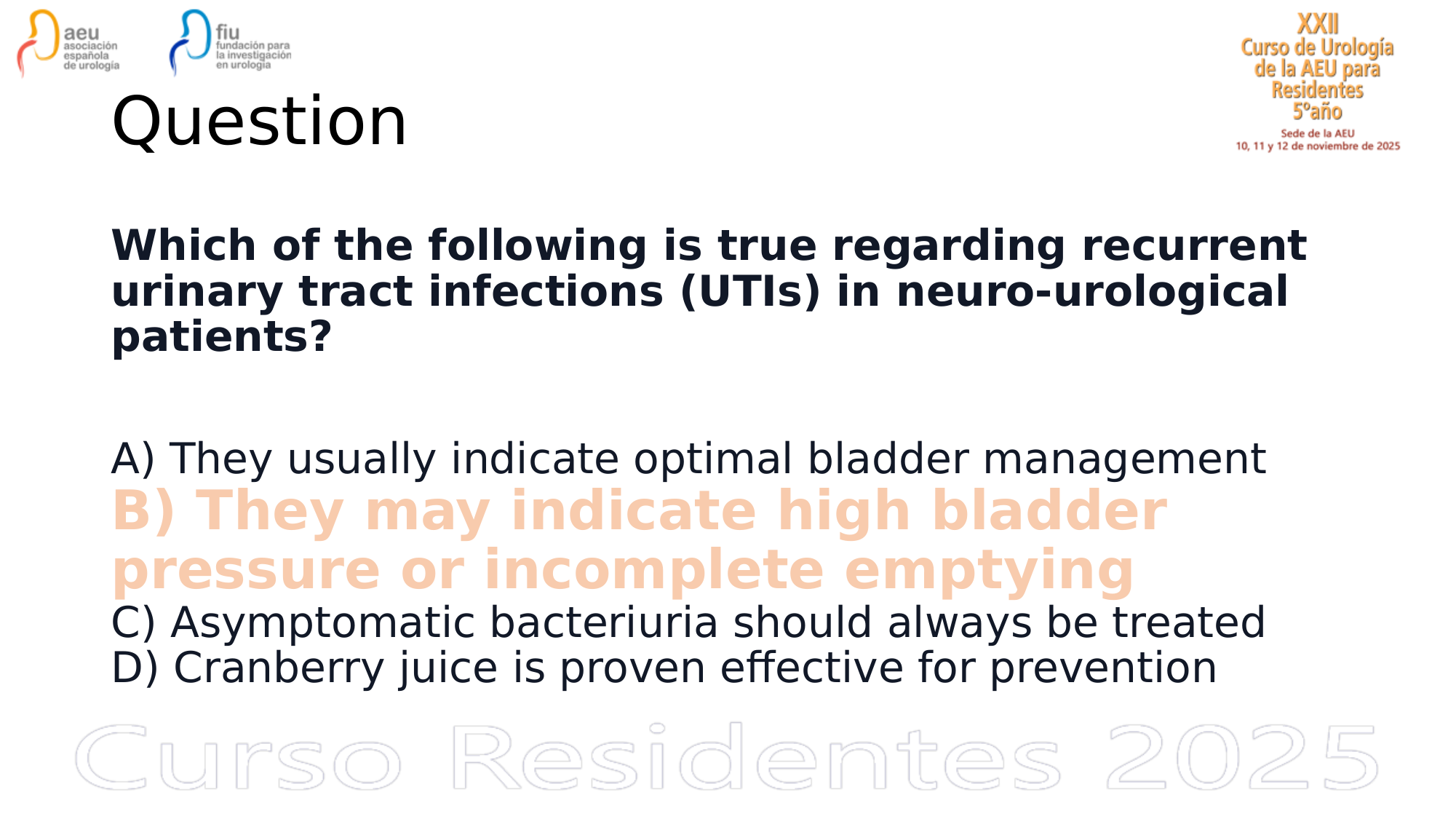

# Question
Which of the following is true regarding recurrent urinary tract infections (UTIs) in neuro-urological patients?

A) They usually indicate optimal bladder management
B) They may indicate high bladder pressure or incomplete emptying
C) Asymptomatic bacteriuria should always be treated
D) Cranberry juice is proven effective for prevention